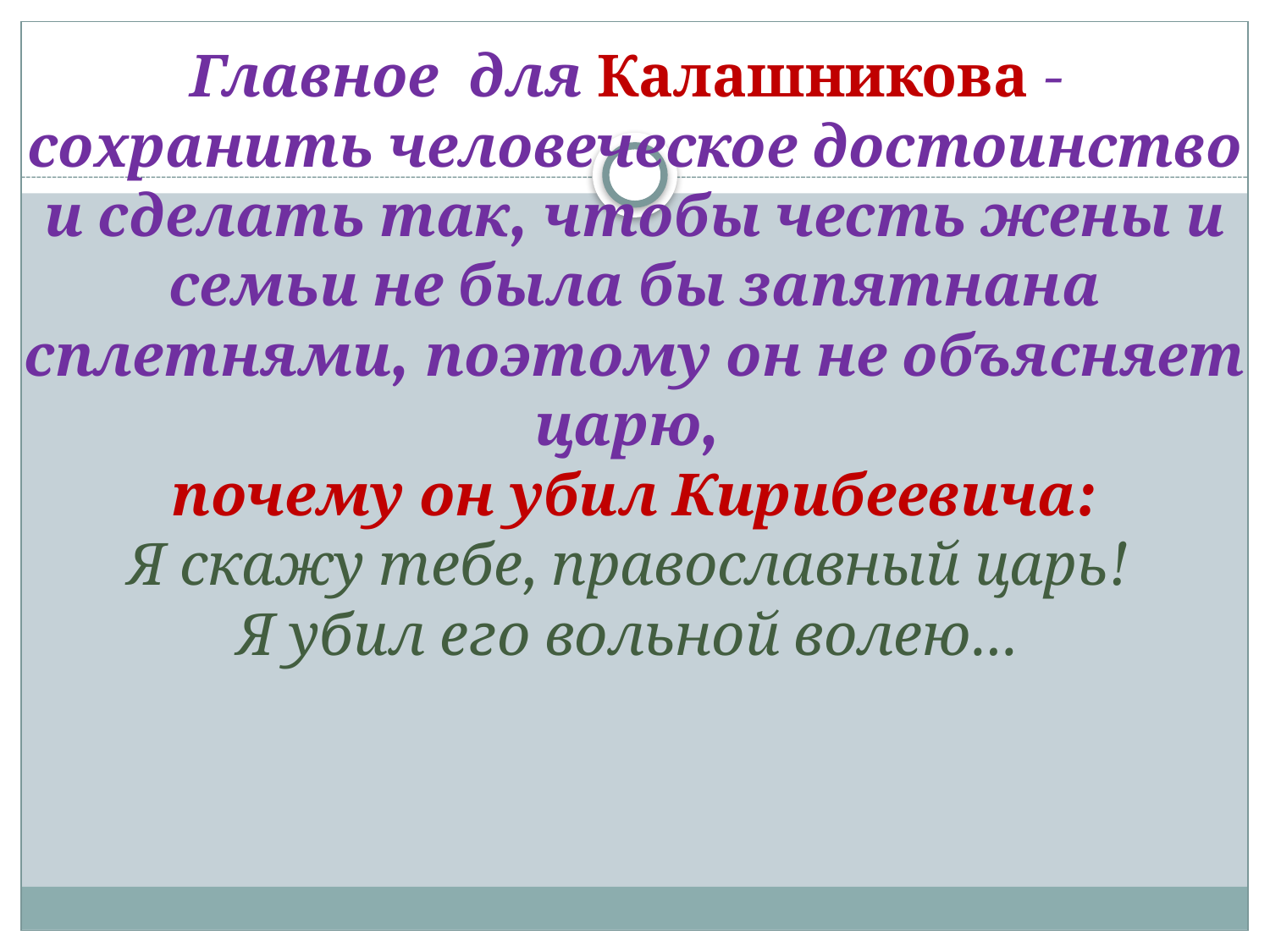

# Главное  для Калашникова -  сохранить человеческое достоинство и сделать так, чтобы честь жены и семьи не была бы запятнана сплетнями, поэтому он не объясняет царю, почему он убил Кирибеевича: Я скажу тебе, православный царь! Я убил его вольной волею…